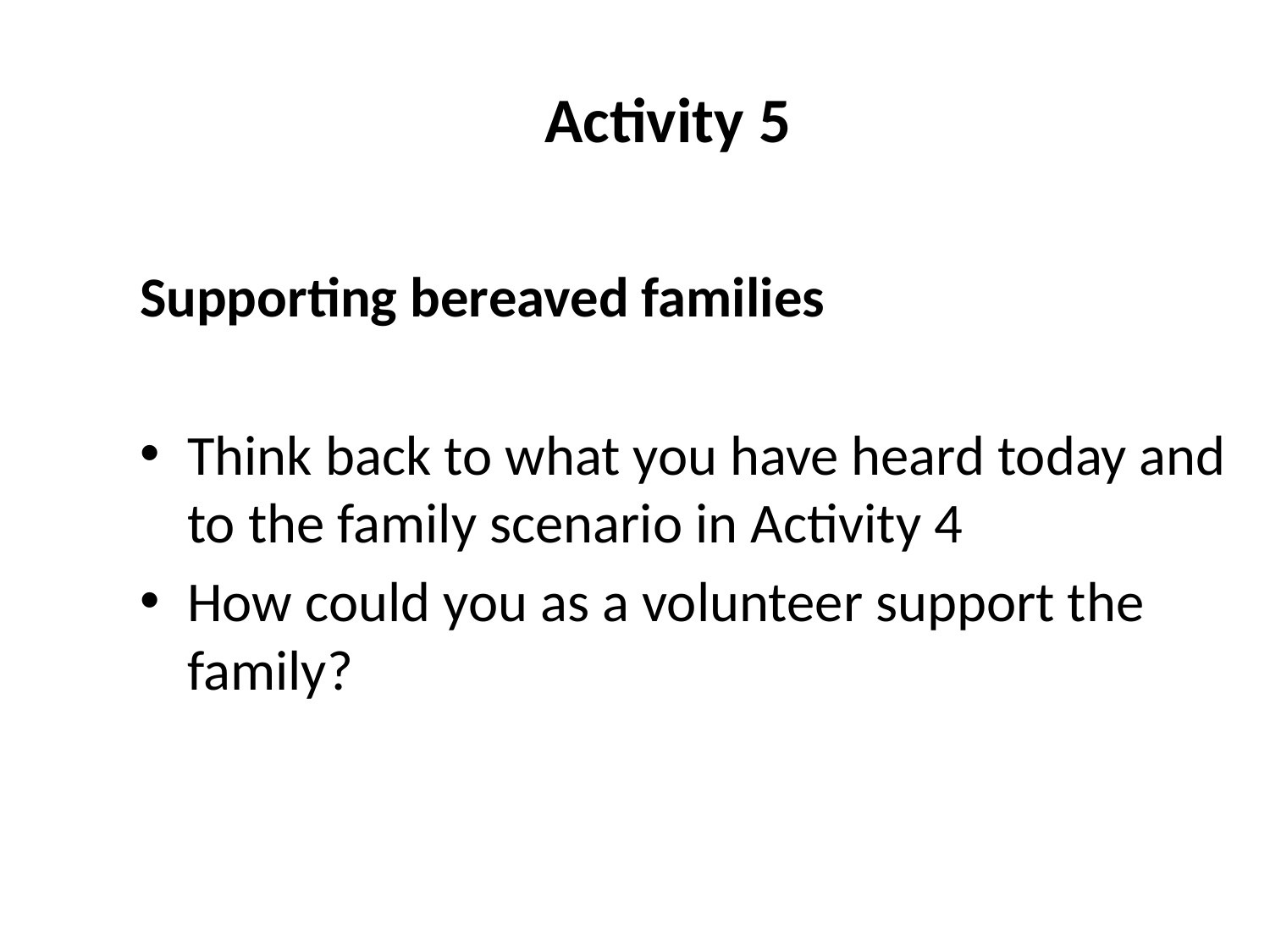

Activity 5
Supporting bereaved families

Think back to what you have heard today and to the family scenario in Activity 4
How could you as a volunteer support the family?